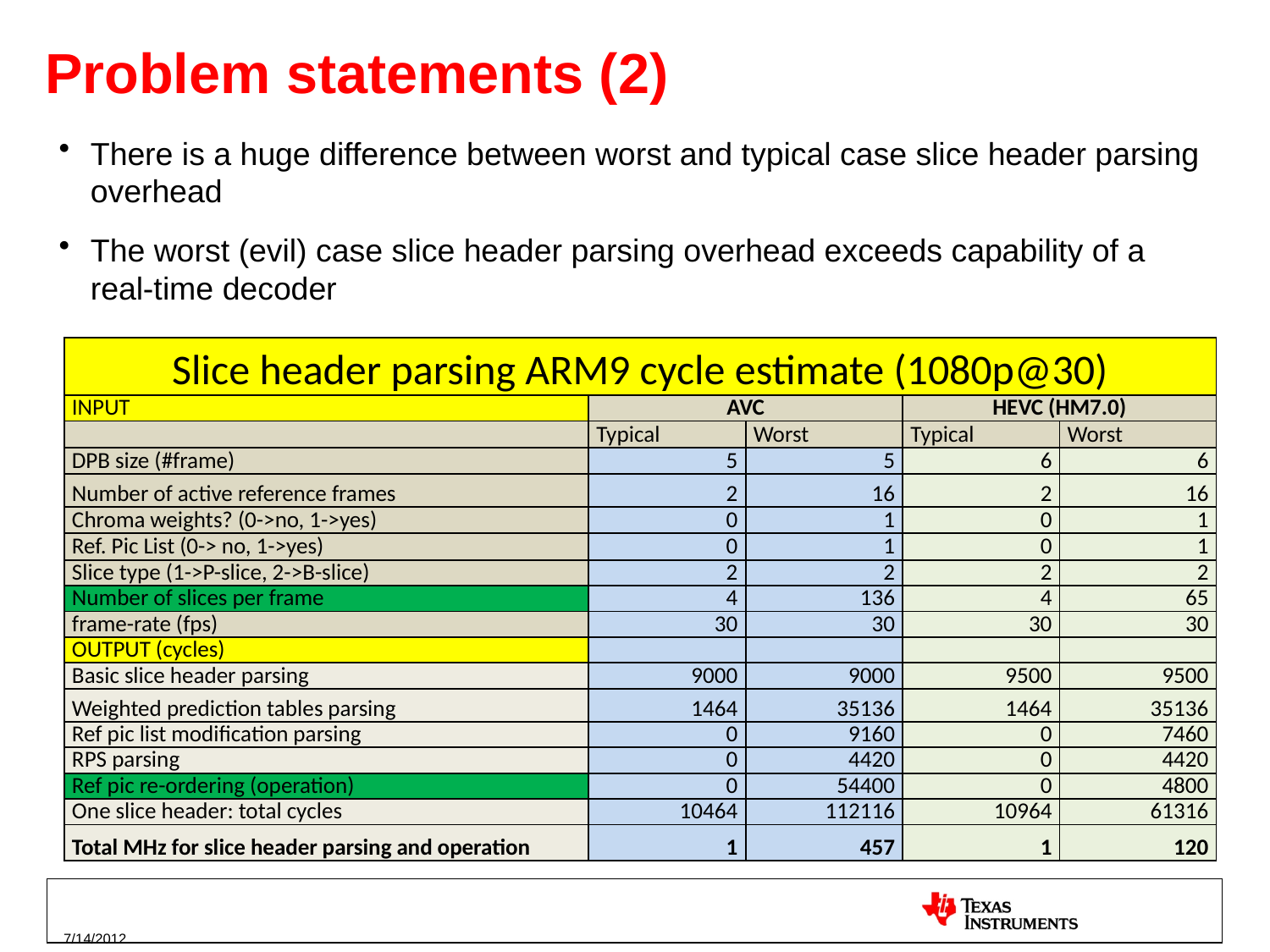

# Problem statements (2)
There is a huge difference between worst and typical case slice header parsing overhead
The worst (evil) case slice header parsing overhead exceeds capability of a real-time decoder

| Slice header parsing ARM9 cycle estimate (1080p@30) |  |  |  |  |
| --- | --- | --- | --- | --- |
| INPUT | AVC |  | HEVC (HM7.0) |  |
|  | Typical | Worst | Typical | Worst |
| DPB size (#frame) | 5 | 5 | 6 | 6 |
| Number of active reference frames | 2 | 16 | 2 | 16 |
| Chroma weights? (0->no, 1->yes) | 0 | 1 | 0 | 1 |
| Ref. Pic List (0-> no, 1->yes) | 0 | 1 | 0 | 1 |
| Slice type (1->P-slice, 2->B-slice) | 2 | 2 | 2 | 2 |
| Number of slices per frame | 4 | 136 | 4 | 65 |
| frame-rate (fps) | 30 | 30 | 30 | 30 |
| OUTPUT (cycles) |  |  |  |  |
| Basic slice header parsing | 9000 | 9000 | 9500 | 9500 |
| Weighted prediction tables parsing | 1464 | 35136 | 1464 | 35136 |
| Ref pic list modification parsing | 0 | 9160 | 0 | 7460 |
| RPS parsing | 0 | 4420 | 0 | 4420 |
| Ref pic re-ordering (operation) | 0 | 54400 | 0 | 4800 |
| One slice header: total cycles | 10464 | 112116 | 10964 | 61316 |
| Total MHz for slice header parsing and operation | 1 | 457 | 1 | 120 |
3
7/14/2012